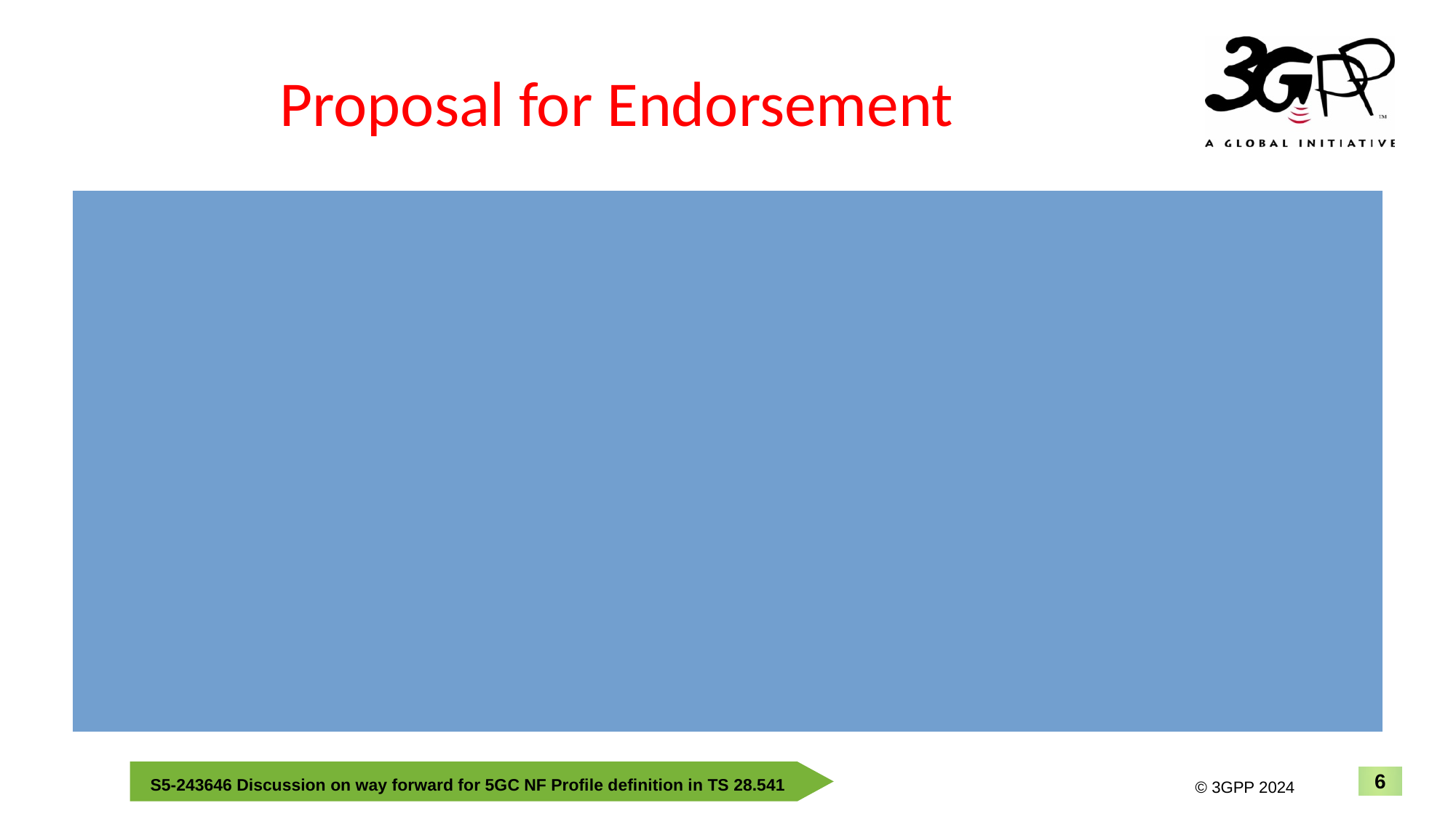

# Proposal for Endorsement
Select option #1 as way forward